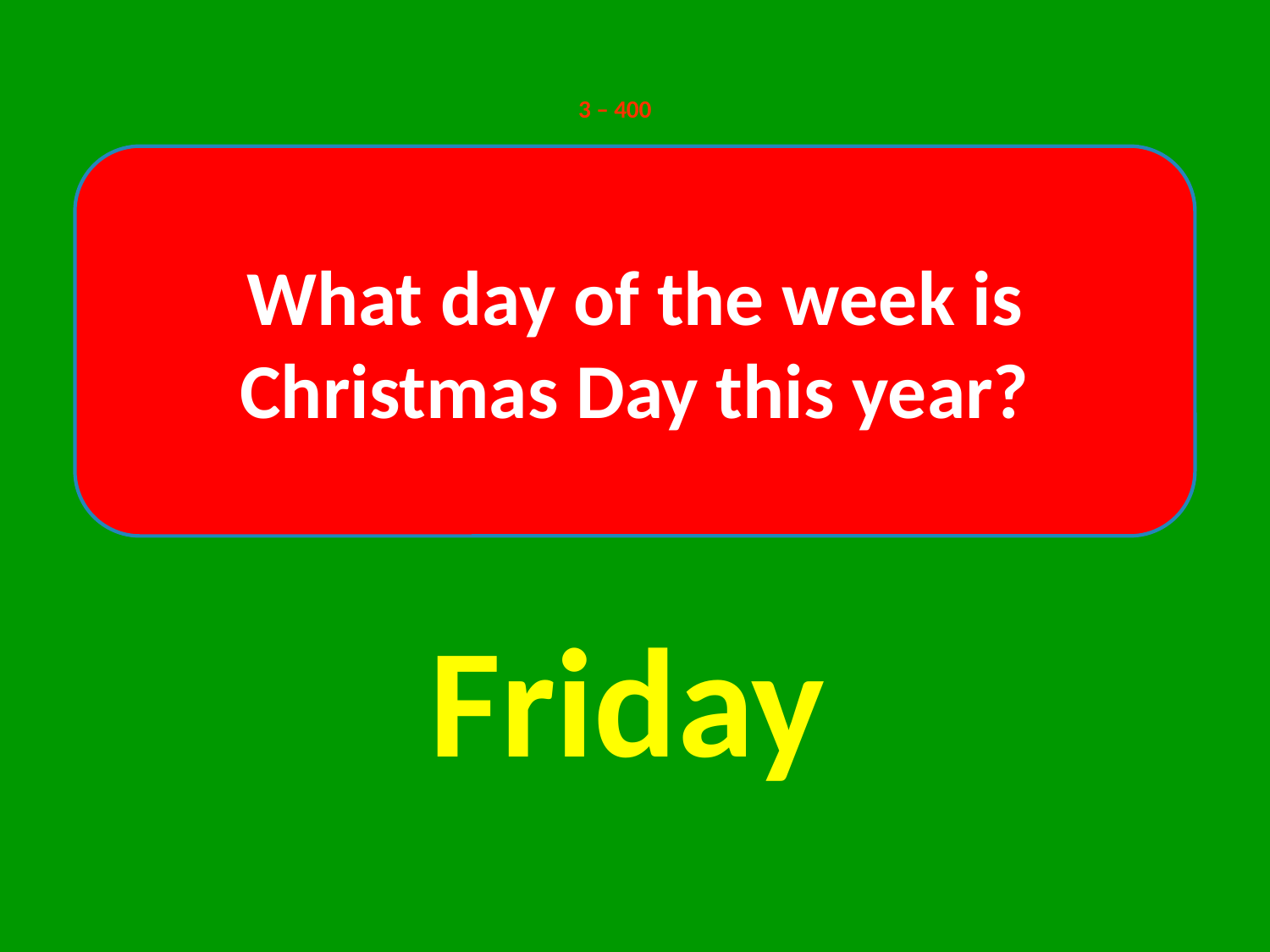

# 3 – 400
What day of the week is Christmas Day this year?
Friday